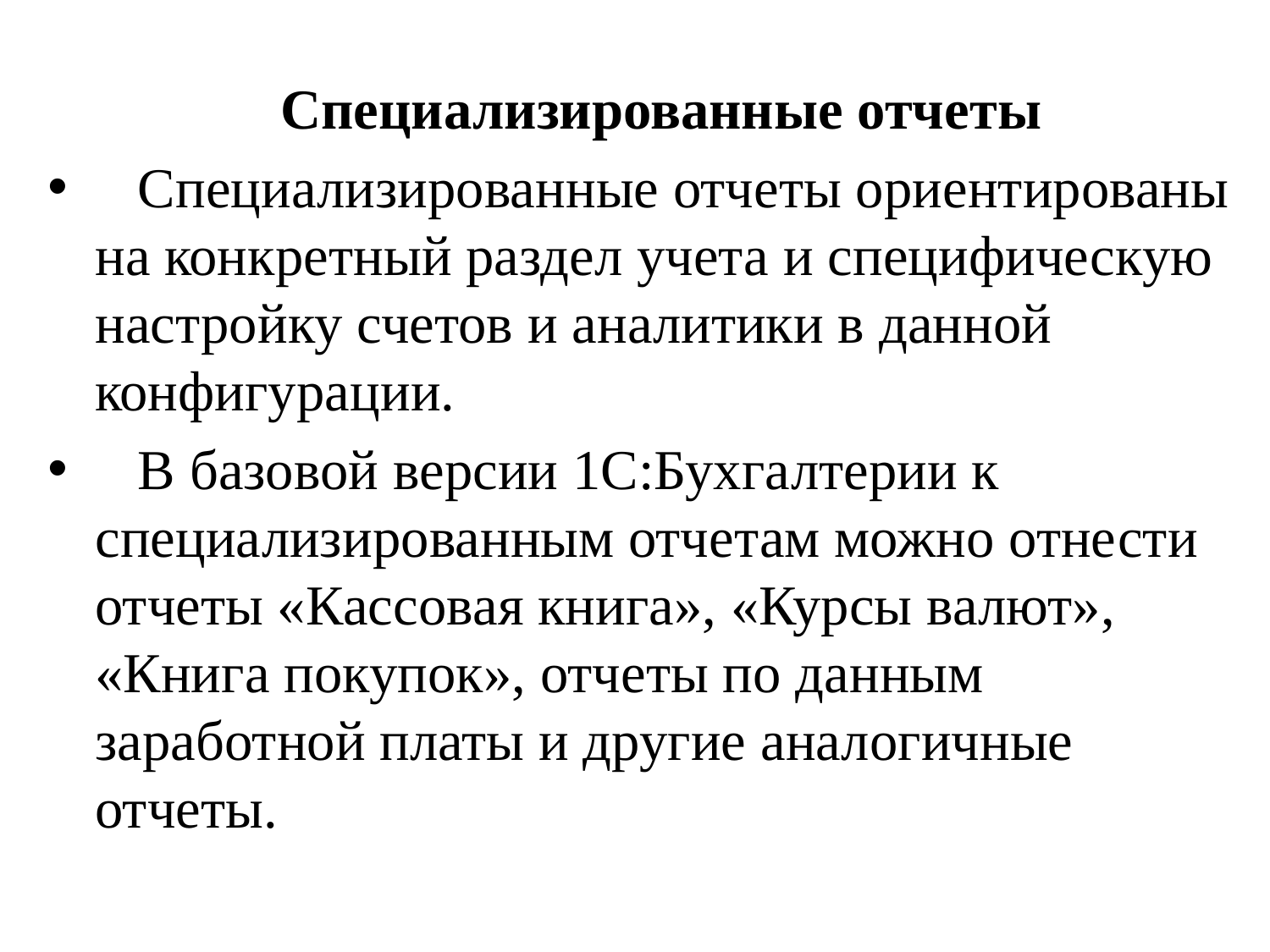

Специализированные отчеты
   Специализированные отчеты ориентированы на конкретный раздел учета и специфическую настройку счетов и аналитики в данной конфигурации.
   В базовой версии 1С:Бухгалтерии к специализированным отчетам можно отнести отчеты «Кассовая книга», «Курсы валют», «Книга покупок», отчеты по данным заработной платы и другие аналогичные отчеты.